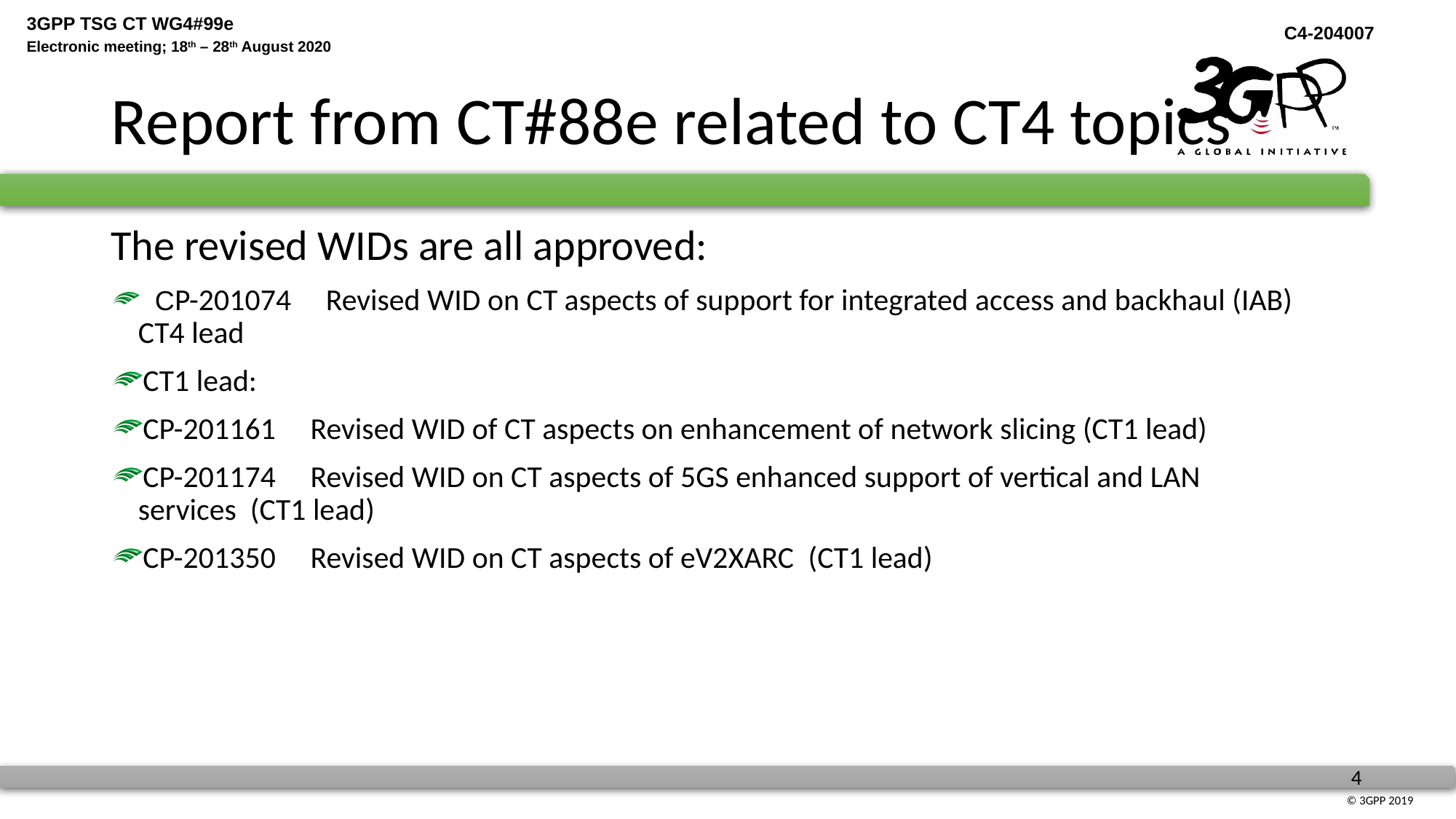

# Report from CT#88e related to CT4 topics
The revised WIDs are all approved:
  CP-201074     Revised WID on CT aspects of support for integrated access and backhaul (IAB)   CT4 lead
CT1 lead:
CP-201161     Revised WID of CT aspects on enhancement of network slicing (CT1 lead)
CP-201174     Revised WID on CT aspects of 5GS enhanced support of vertical and LAN services  (CT1 lead)
CP-201350     Revised WID on CT aspects of eV2XARC  (CT1 lead)